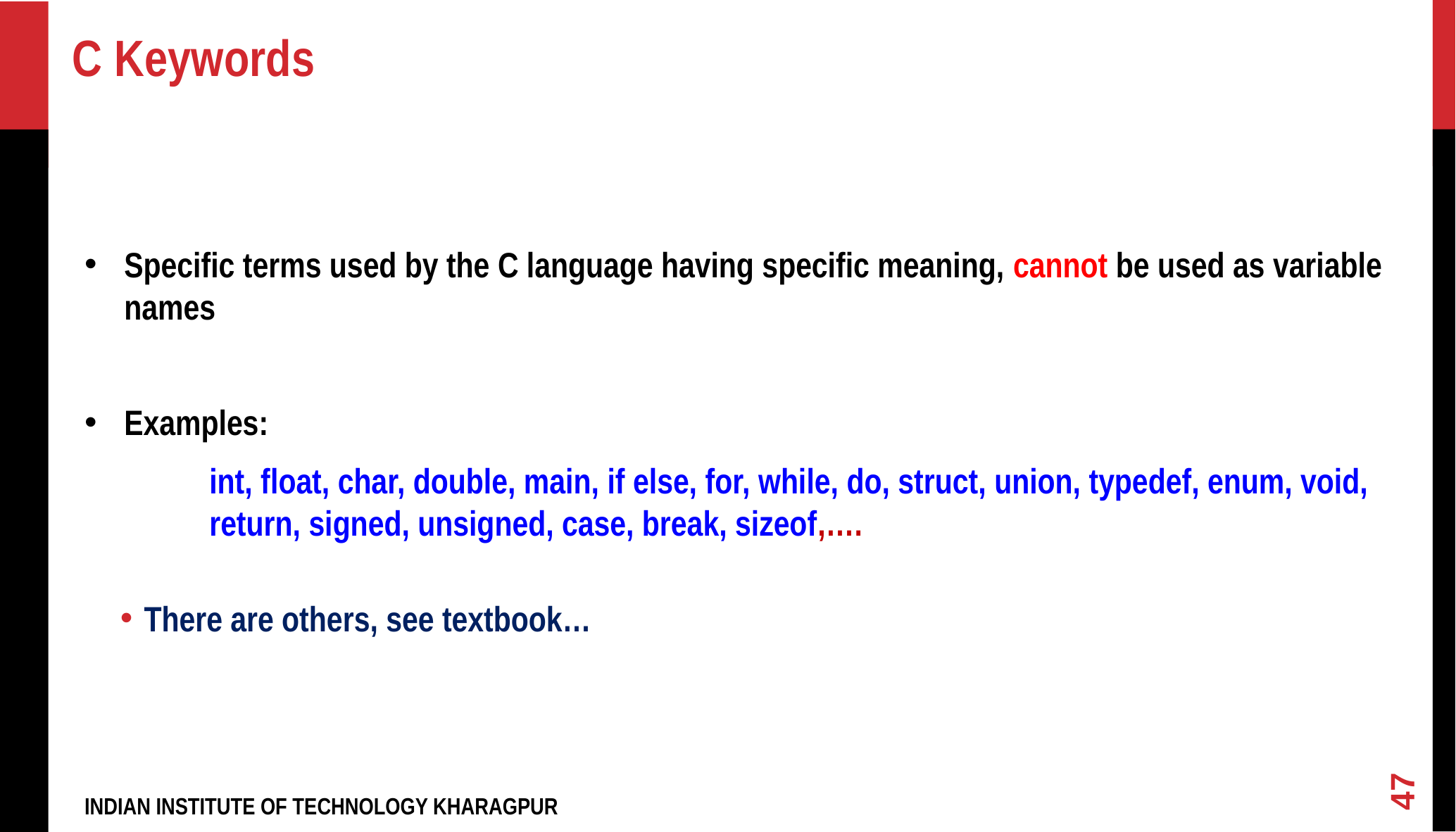

C Keywords

Specific terms used by the C language having specific meaning, cannot be used as variable names

Examples:
int, float, char, double, main, if else, for, while, do, struct, union, typedef, enum, void, return, signed, unsigned, case, break, sizeof,….

There are others, see textbook…
47
INDIAN INSTITUTE OF TECHNOLOGY KHARAGPUR